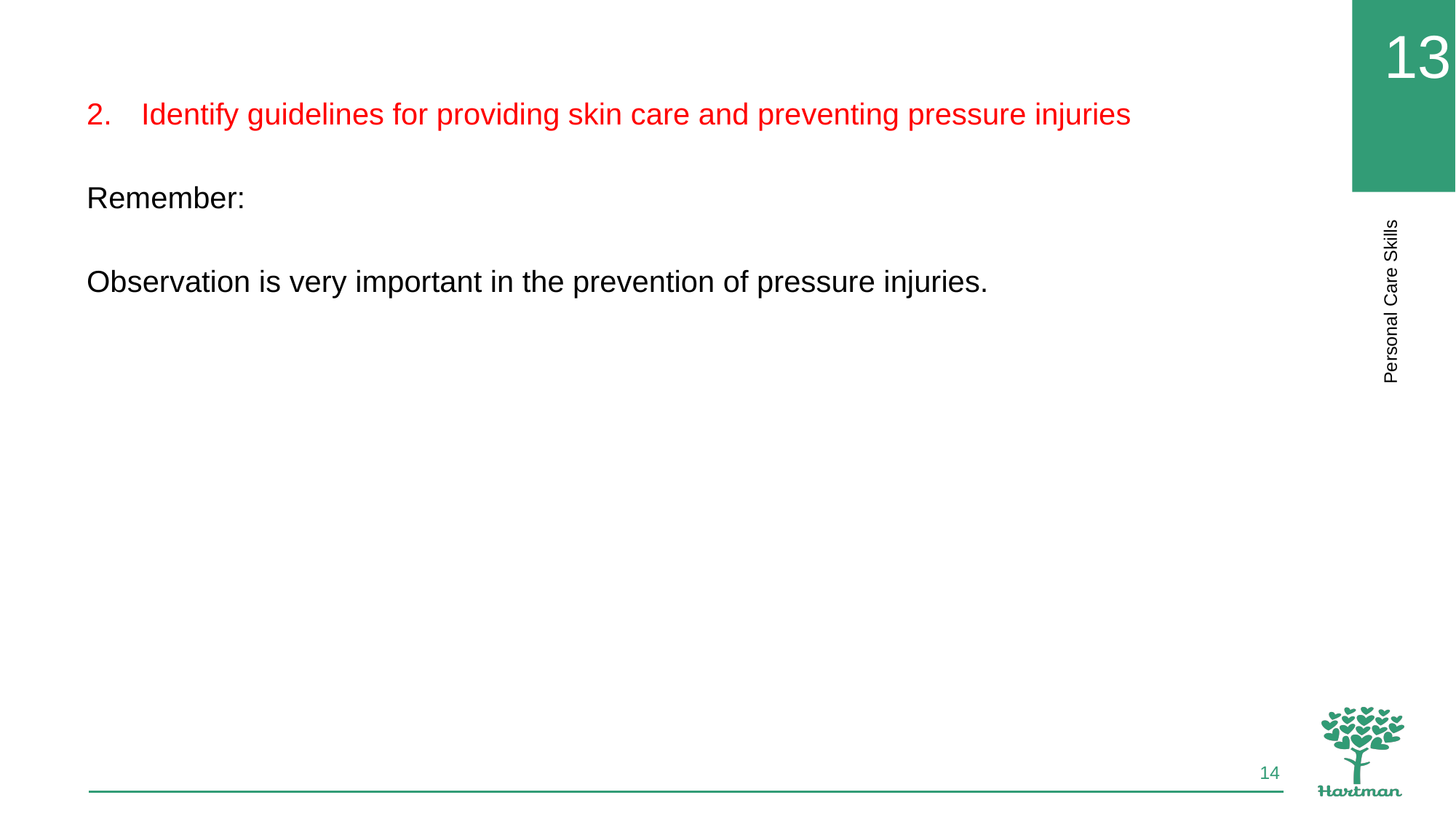

Identify guidelines for providing skin care and preventing pressure injuries

Remember:

Observation is very important in the prevention of pressure injuries.

14